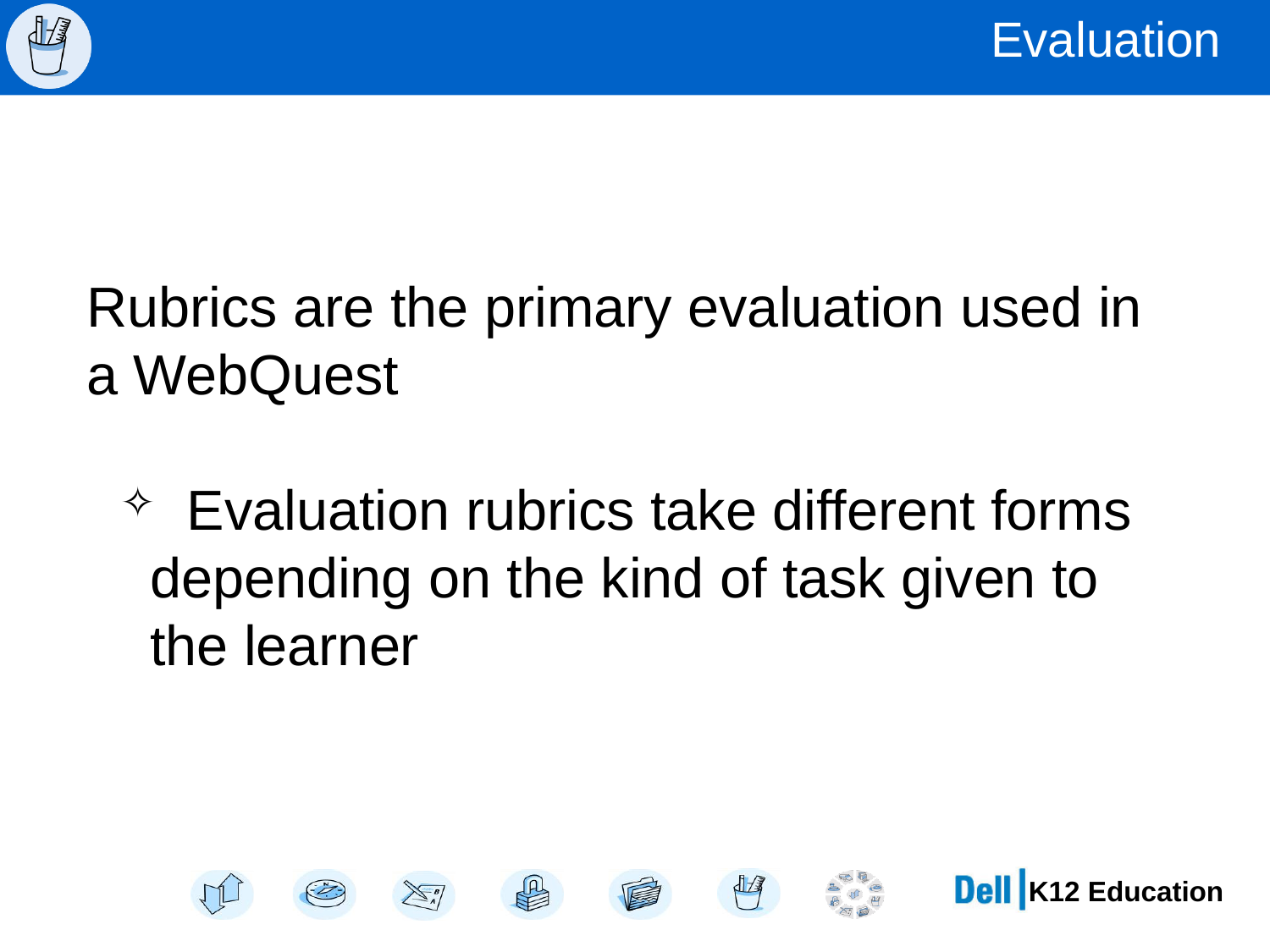

# Evaluation
Rubrics are the primary evaluation used in a WebQuest

  Evaluation rubrics take different forms depending on the kind of task given to the learner